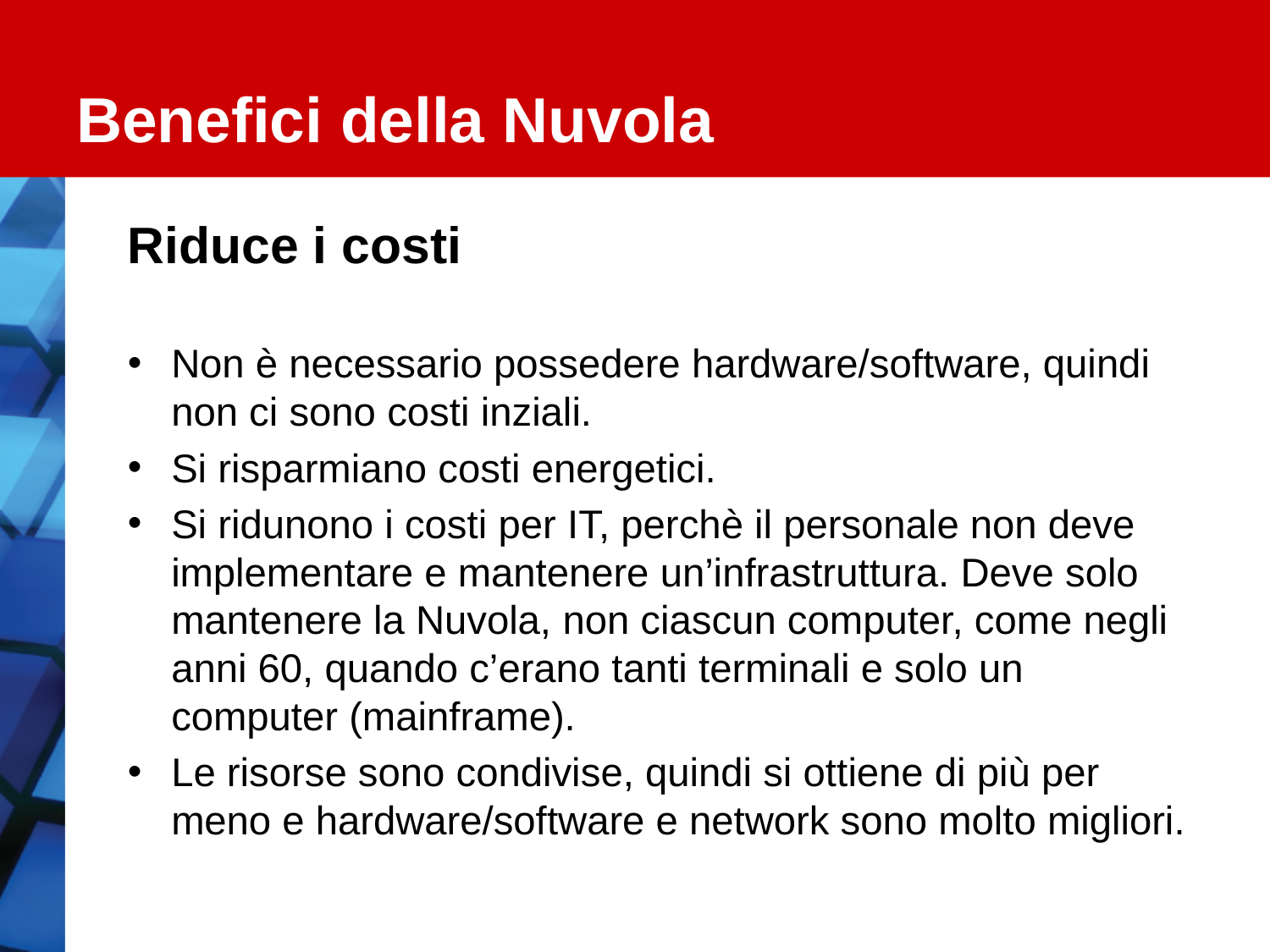

# Benefici della Nuvola
Riduce i costi

Non è necessario possedere hardware/software, quindi non ci sono costi inziali.
Si risparmiano costi energetici.
Si ridunono i costi per IT, perchè il personale non deve implementare e mantenere un’infrastruttura. Deve solo mantenere la Nuvola, non ciascun computer, come negli anni 60, quando c’erano tanti terminali e solo un computer (mainframe).
Le risorse sono condivise, quindi si ottiene di più per meno e hardware/software e network sono molto migliori.